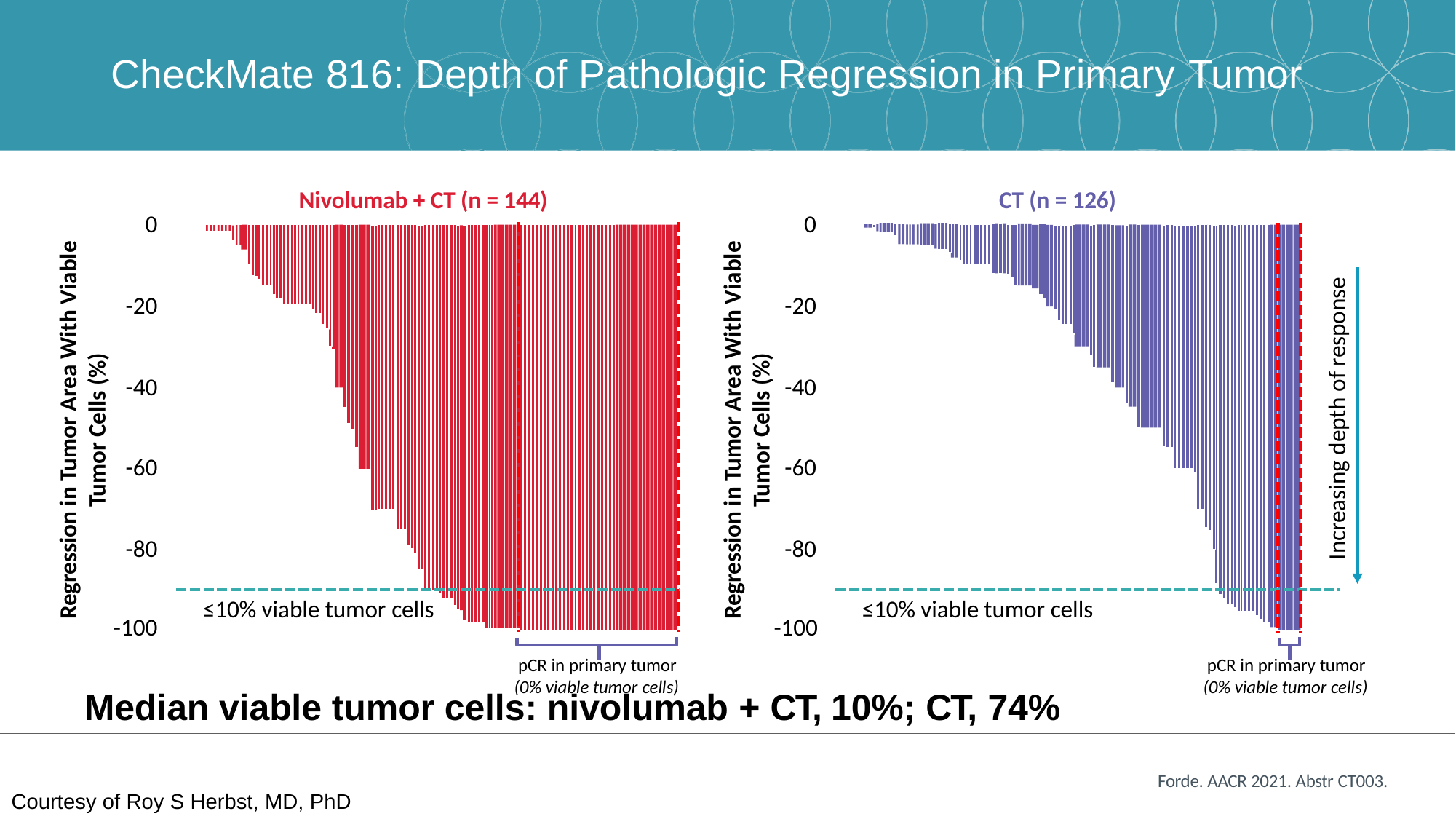

# CheckMate 816: Depth of Pathologic Regression in Primary Tumor
Nivolumab + CT (n = 144)
CT (n = 126)
0
0

Regression in Tumor Area With Viable
Tumor Cells (%)
Regression in Tumor Area With Viable
Tumor Cells (%)

Increasing depth of response
-20
-20
-40
-40
-60
-60
-80
-80

≤10% viable tumor cells
≤10% viable tumor cells
-100	-100

pCR in primary tumor
(0% viable tumor cells)
pCR in primary tumor
(0% viable tumor cells)
Median viable tumor cells: nivolumab + CT, 10%; CT, 74%

Forde. AACR 2021. Abstr CT003.
Courtesy of Roy S Herbst, MD, PhD